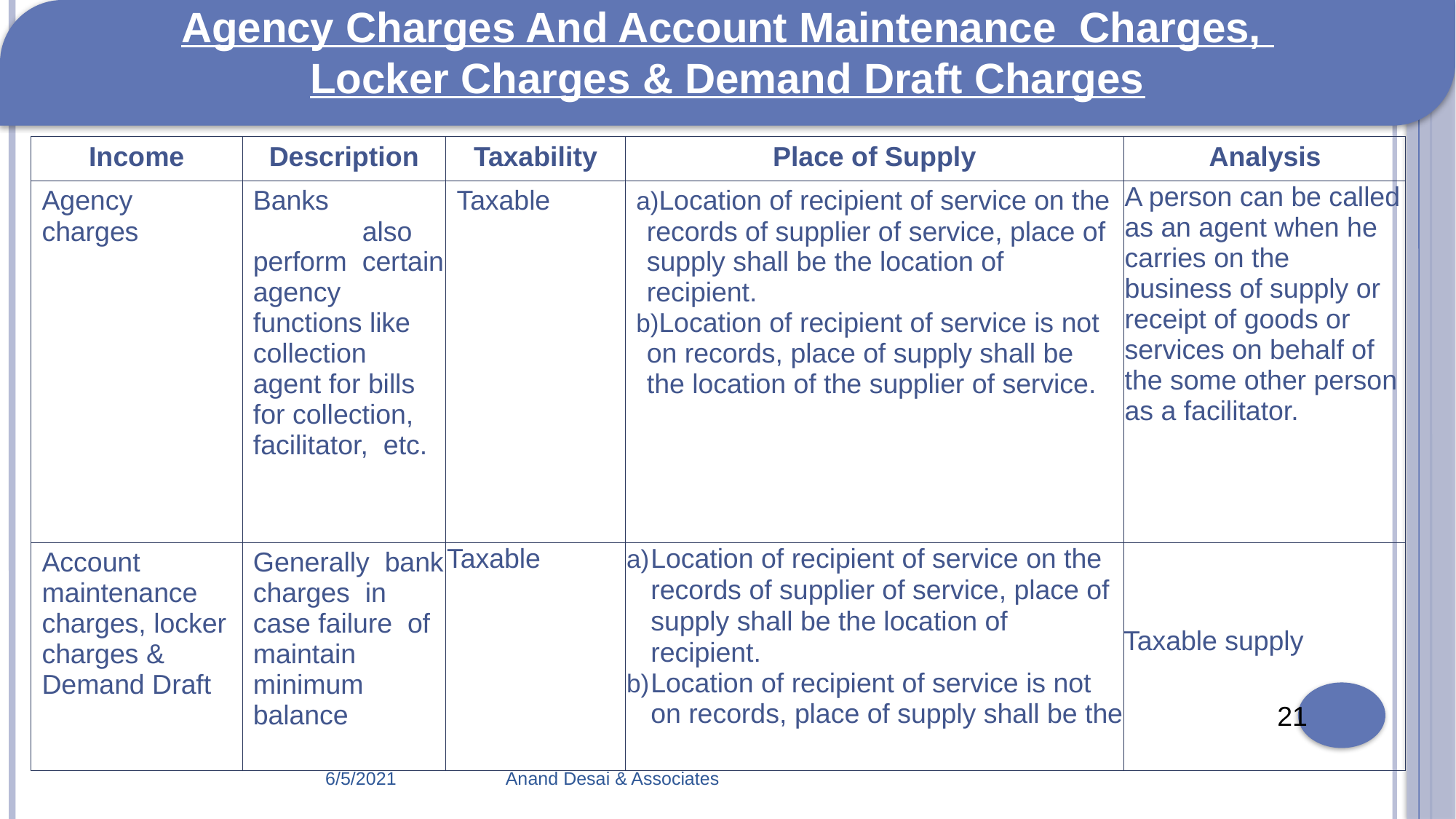

Agency Charges And Account Maintenance  Charges,
Locker Charges & Demand Draft Charges
| Income | Description | Taxability | Place of Supply | Analysis |
| --- | --- | --- | --- | --- |
| Agency charges | Banks also perform certain agency functions like collection agent for bills for collection, facilitator, etc. | Taxable | Location of recipient of service on the records of supplier of service, place of supply shall be the location of recipient. Location of recipient of service is not on records, place of supply shall be the location of the supplier of service. | A person can be called as an agent when he carries on the business of supply or receipt of goods or services on behalf of the some other person as a facilitator. |
| Account maintenance charges, locker charges & Demand Draft | Generally bank charges in case failure of maintain minimum balance | Taxable | Location of recipient of service on the records of supplier of service, place of supply shall be the location of recipient. Location of recipient of service is not on records, place of supply shall be the | Taxable supply |
21
6/5/2021
Anand Desai & Associates